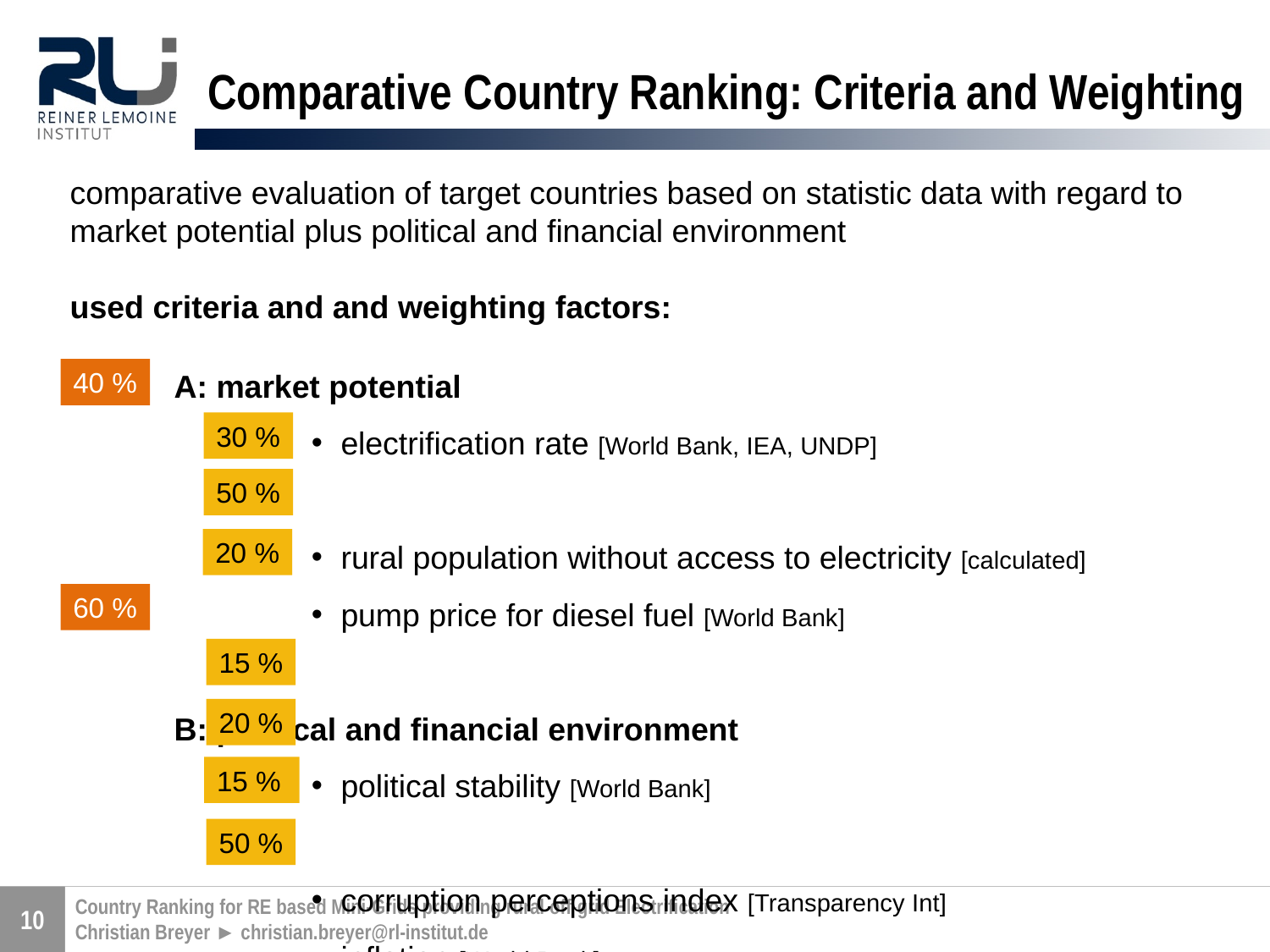

Comparative Country Ranking: Criteria and Weighting
comparative evaluation of target countries based on statistic data with regard to market potential plus political and financial environment

used criteria and and weighting factors:
A: market potential
electrification rate [World Bank, IEA, UNDP]
rural population without access to electricity [calculated]
pump price for diesel fuel [World Bank]
B: political and financial environment
political stability [World Bank]
corruption perceptions index [Transparency Int]
inflation [World Bank]
ease of doing business index [World Bank]
40 %
30 %
50 %
20 %
60 %
15 %
20 %
15 %
50 %